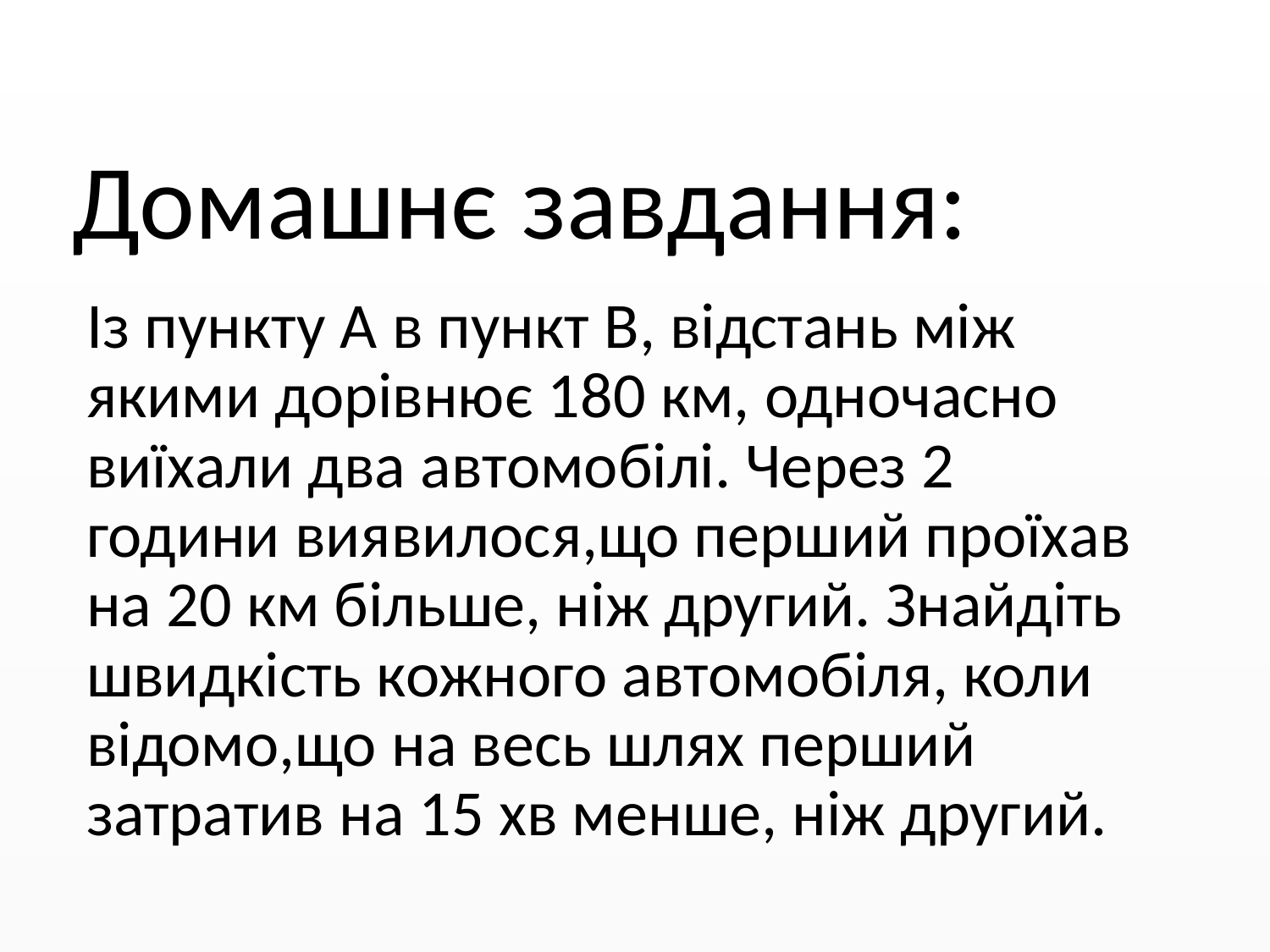

# Домашнє завдання:
Із пункту А в пункт В, відстань між якими дорівнює 180 км, одночасно виїхали два автомобілі. Через 2 години виявилося,що перший проїхав на 20 км більше, ніж другий. Знайдіть швидкість кожного автомобіля, коли відомо,що на весь шлях перший затратив на 15 хв менше, ніж другий.